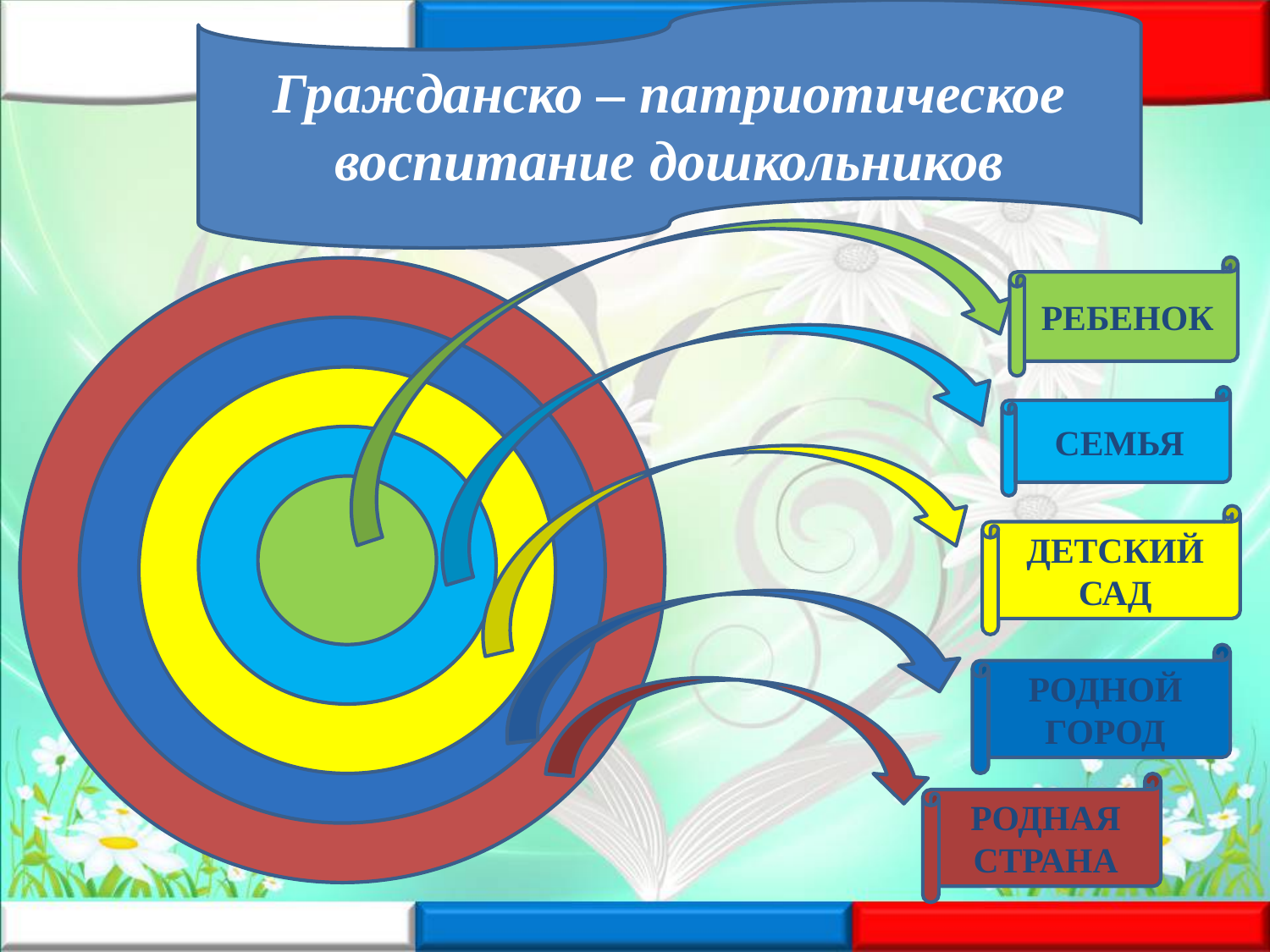

Гражданско – патриотическое воспитание дошкольников

РЕБЕНОК

СЕМЬЯ

ДЕТСКИЙ САД

РОДНОЙ ГОРОД

РОДНАЯ СТРАНА